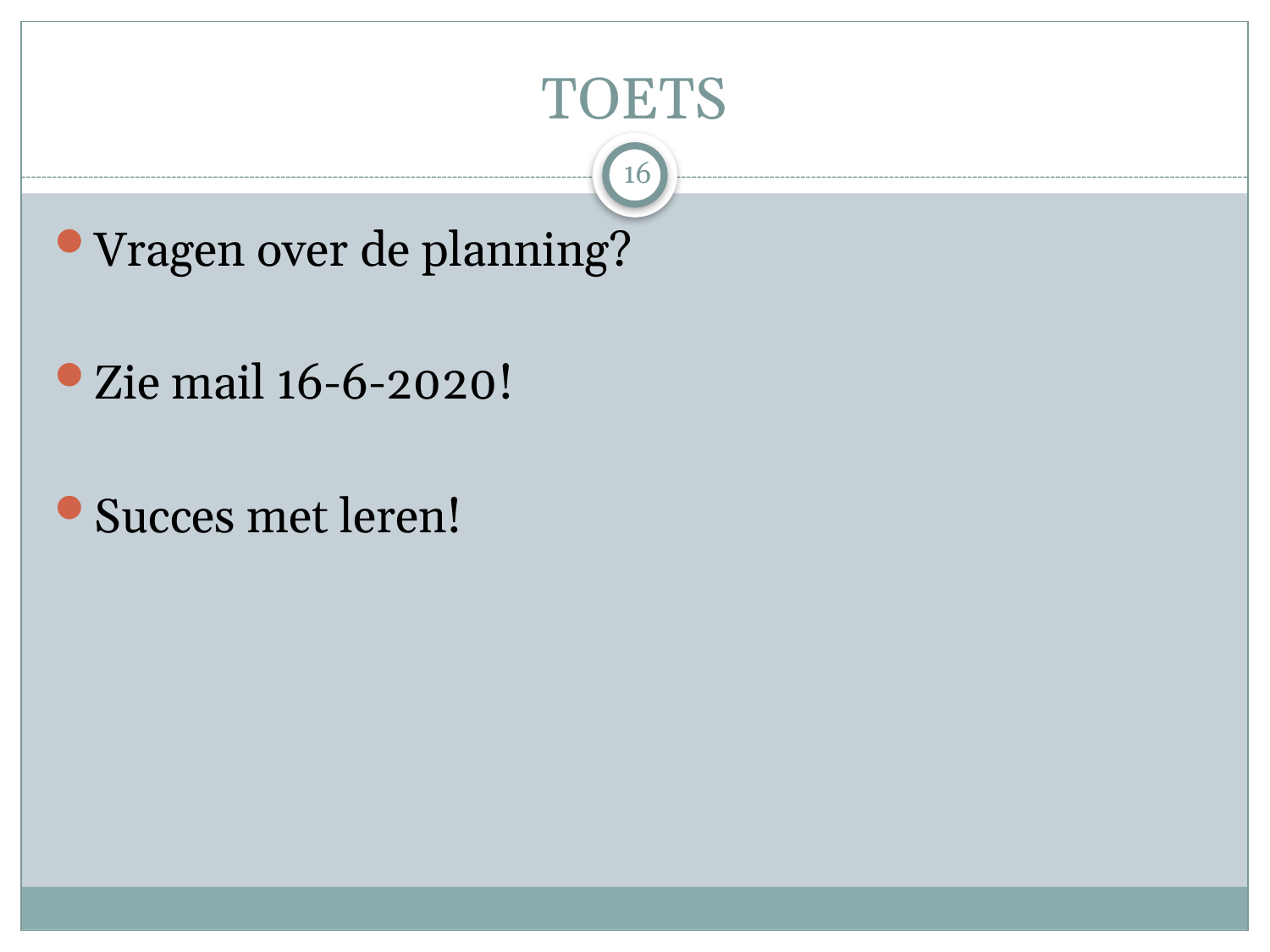

# TOETS
16
Vragen over de planning?

Zie mail 16-6-2020!

Succes met leren!